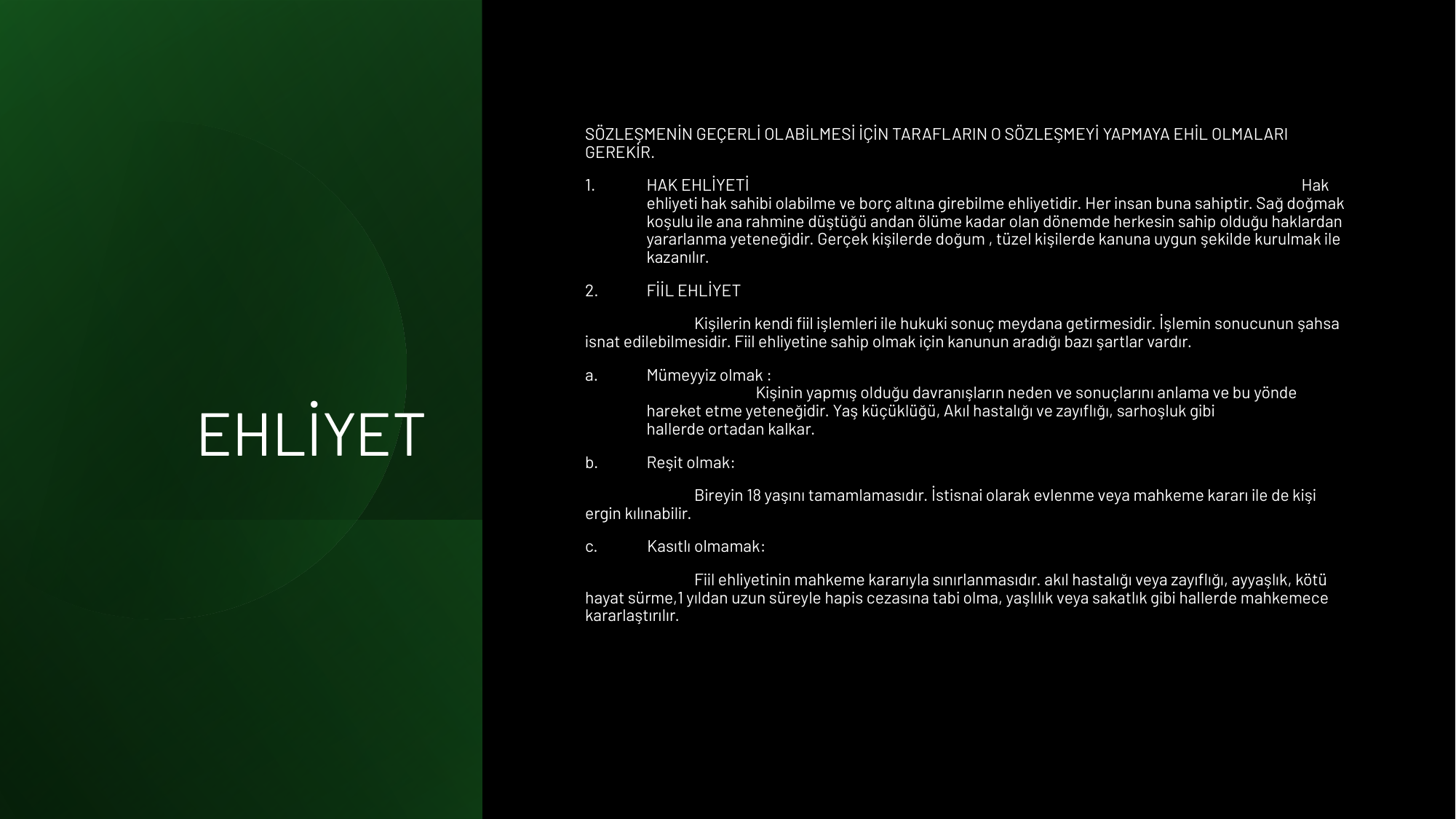

# EHLİYET
SÖZLEŞMENİN GEÇERLİ OLABİLMESİ İÇİN TARAFLARIN O SÖZLEŞMEYİ YAPMAYA EHİL OLMALARI GEREKİR.
HAK EHLİYETİ						Hak ehliyeti hak sahibi olabilme ve borç altına girebilme ehliyetidir. Her insan buna sahiptir. Sağ doğmak koşulu ile ana rahmine düştüğü andan ölüme kadar olan dönemde herkesin sahip olduğu haklardan yararlanma yeteneğidir. Gerçek kişilerde doğum , tüzel kişilerde kanuna uygun şekilde kurulmak ile kazanılır.
FİİL EHLİYET
	Kişilerin kendi fiil işlemleri ile hukuki sonuç meydana getirmesidir. İşlemin sonucunun şahsa isnat edilebilmesidir. Fiil ehliyetine sahip olmak için kanunun aradığı bazı şartlar vardır.
Mümeyyiz olmak :					          	Kişinin yapmış olduğu davranışların neden ve sonuçlarını anlama ve bu yönde hareket etme yeteneğidir. Yaş küçüklüğü, Akıl hastalığı ve zayıflığı, sarhoşluk gibi hallerde ortadan kalkar.
Reşit olmak:
	Bireyin 18 yaşını tamamlamasıdır. İstisnai olarak evlenme veya mahkeme kararı ile de kişi ergin kılınabilir.
c.               Kasıtlı olmamak:
	Fiil ehliyetinin mahkeme kararıyla sınırlanmasıdır. akıl hastalığı veya zayıflığı, ayyaşlık, kötü hayat sürme,1 yıldan uzun süreyle hapis cezasına tabi olma, yaşlılık veya sakatlık gibi hallerde mahkemece kararlaştırılır.